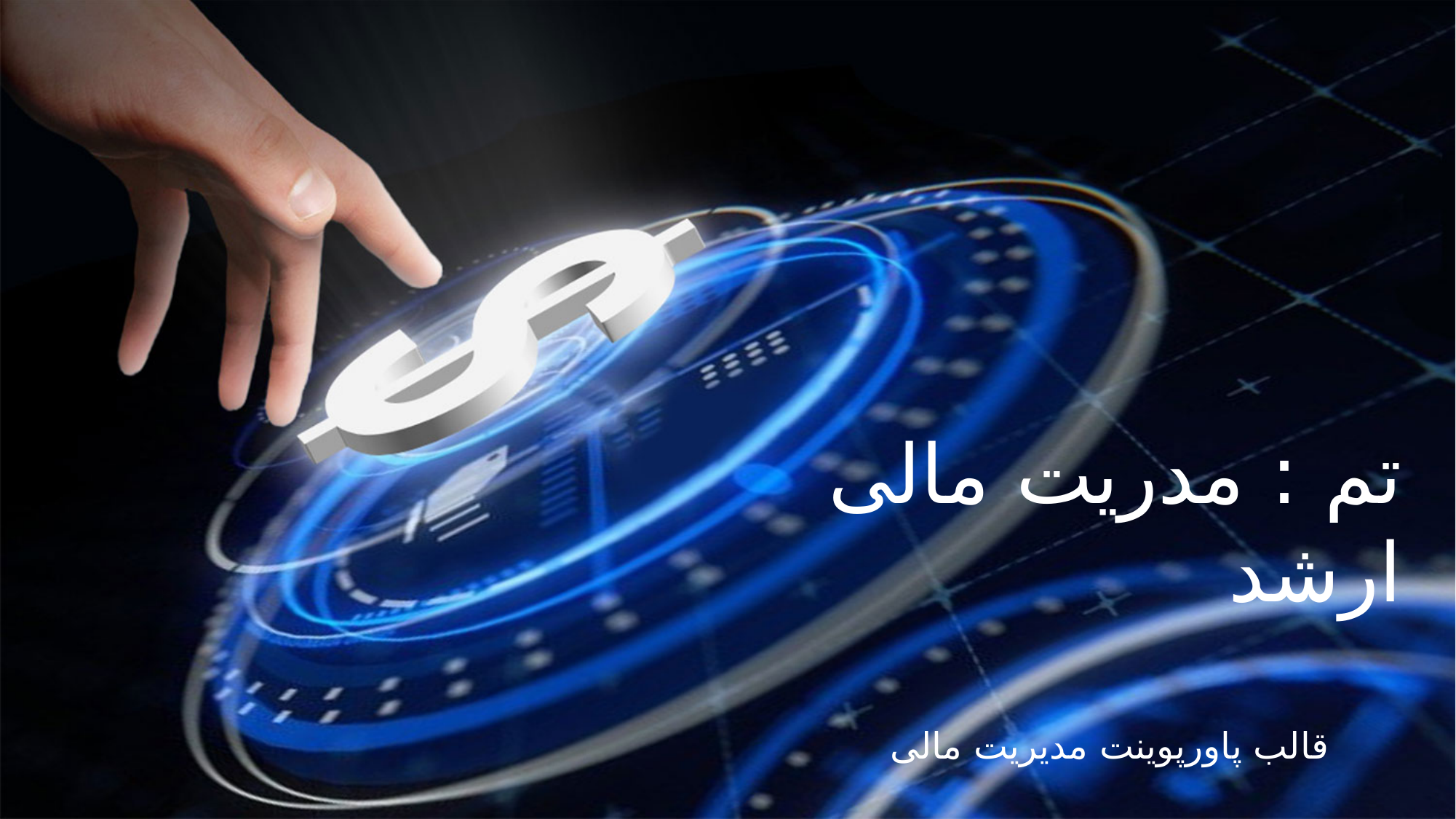

تم : مدریت مالی ارشد
قالب پاورپوینت مدیریت مالی